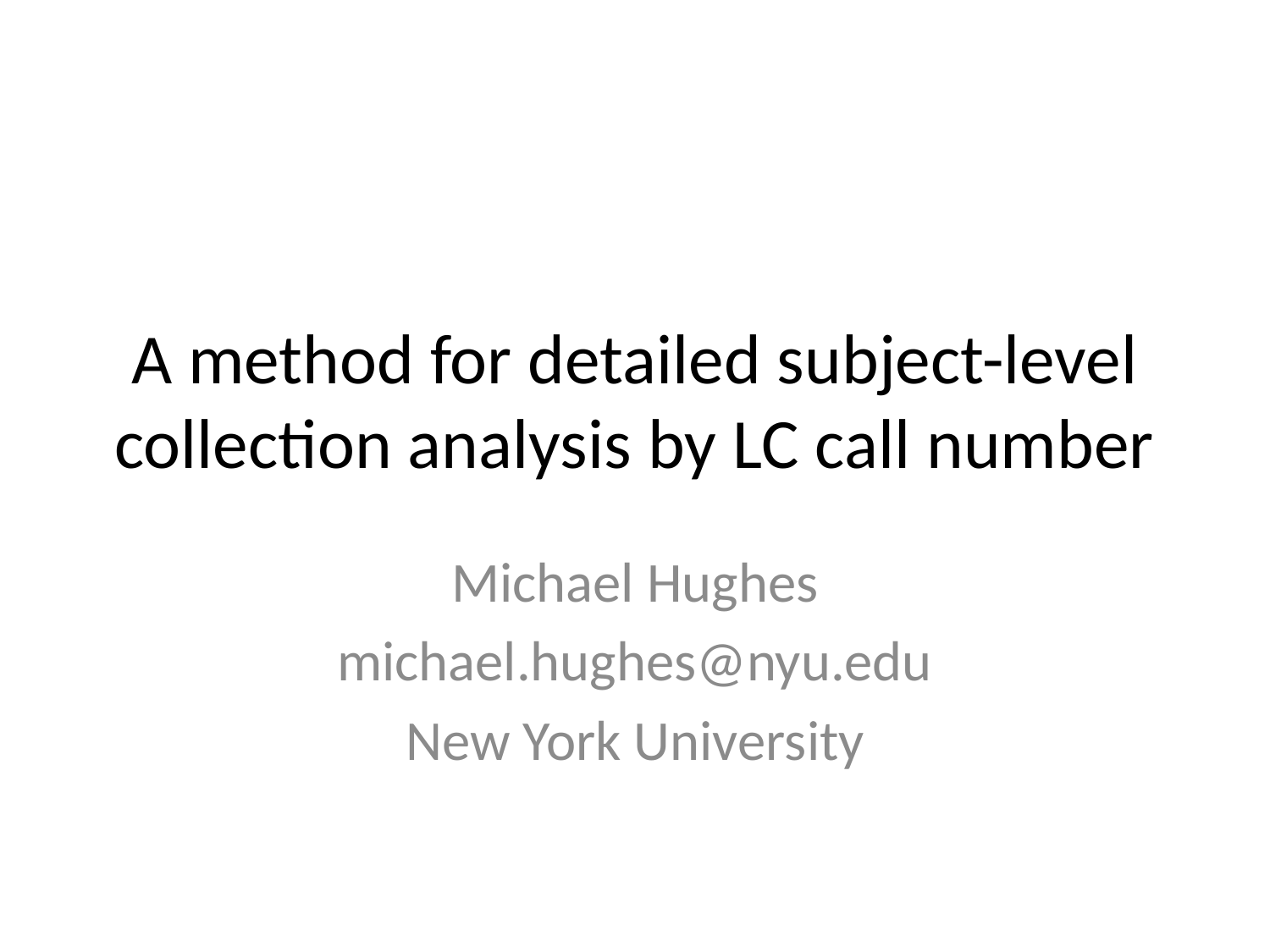

# A method for detailed subject-level collection analysis by LC call number
Michael Hughes
michael.hughes@nyu.edu
New York University